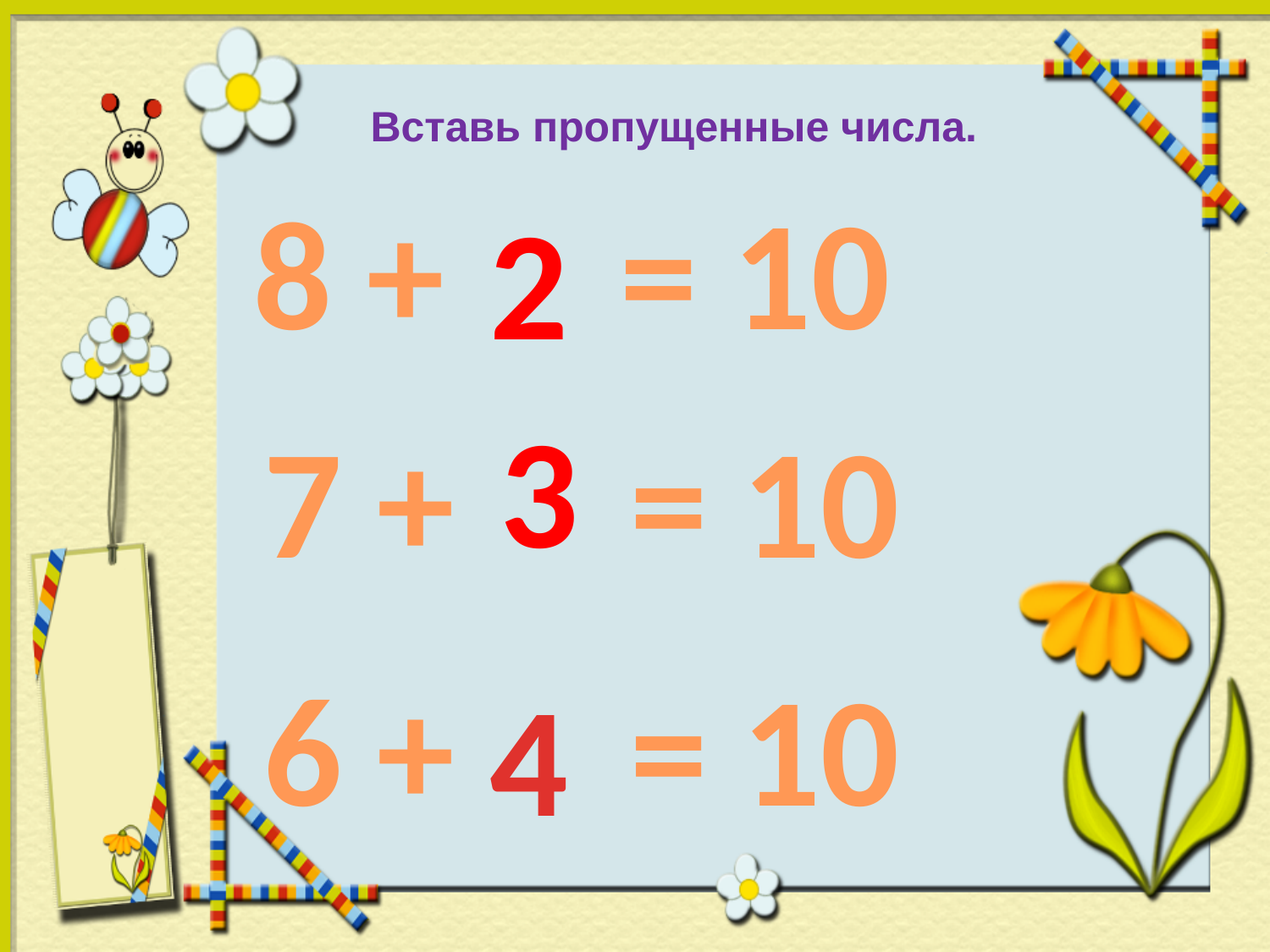

Вставь пропущенные числа.
8 +     = 10
2
3
7 +     = 10
6 +     = 10
4